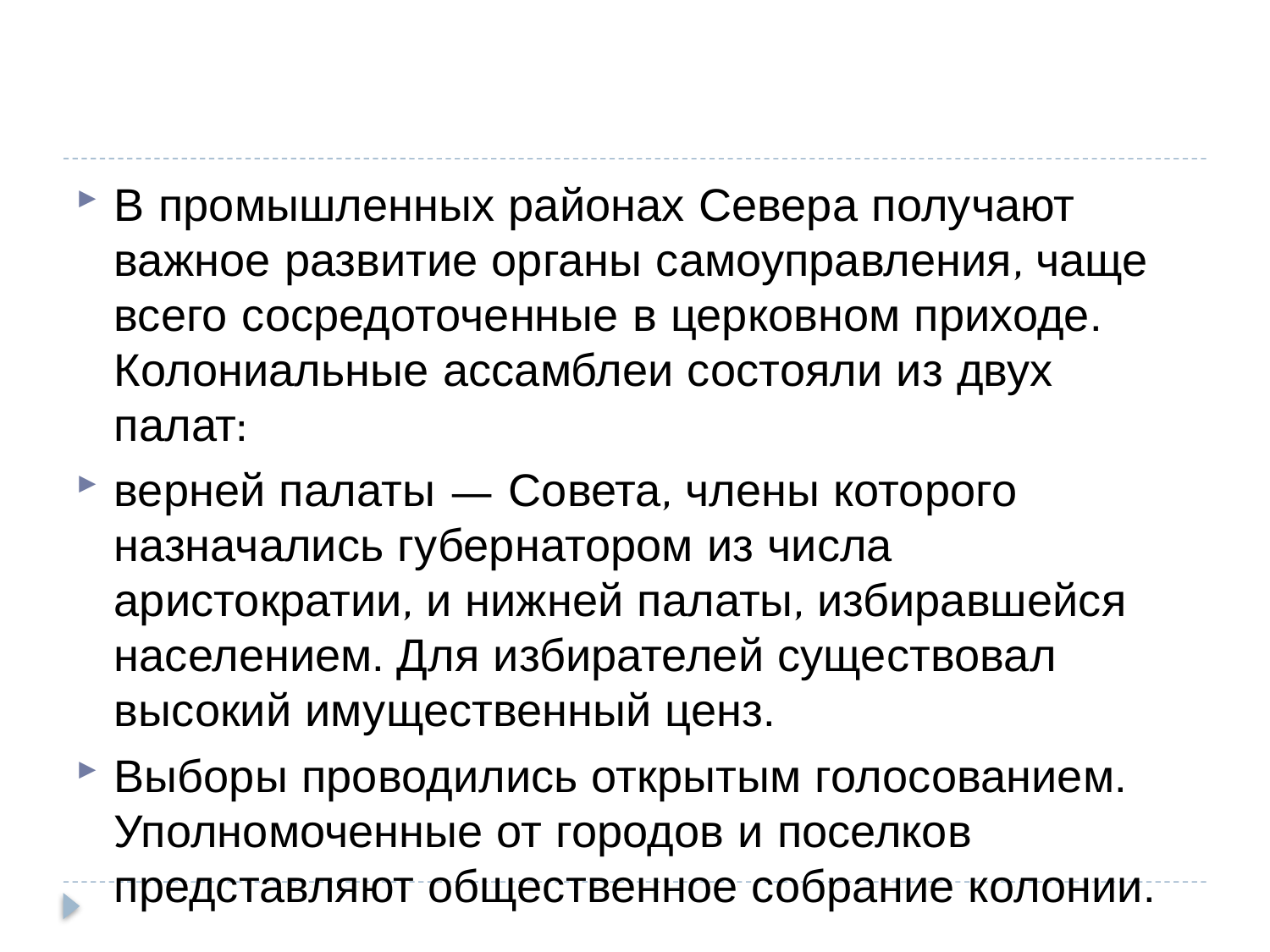

#
В промышленных районах Севера получают важное развитие органы самоуправления, чаще всего сосредоточенные в церковном приходе. Колониальные ассамблеи состояли из двух палат:
верней палаты — Совета, члены которого назначались губернатором из числа аристократии, и нижней палаты, избиравшейся населением. Для избирателей существовал высокий имущественный ценз.
Выборы проводились открытым голосованием. Уполномоченные от городов и поселков представляют общественное собрание колонии.